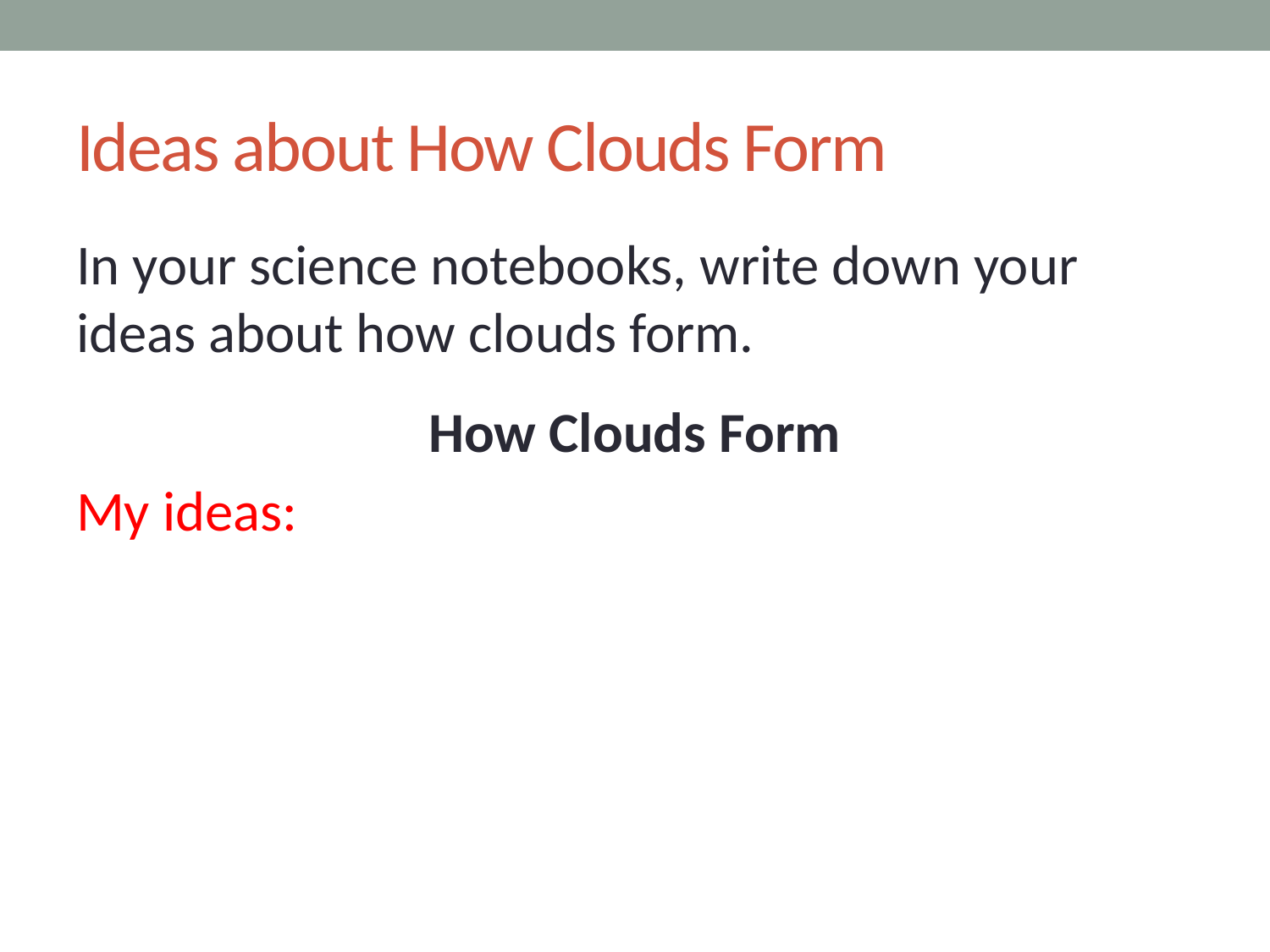

# Ideas about How Clouds Form
In your science notebooks, write down your ideas about how clouds form.
How Clouds Form
My ideas: